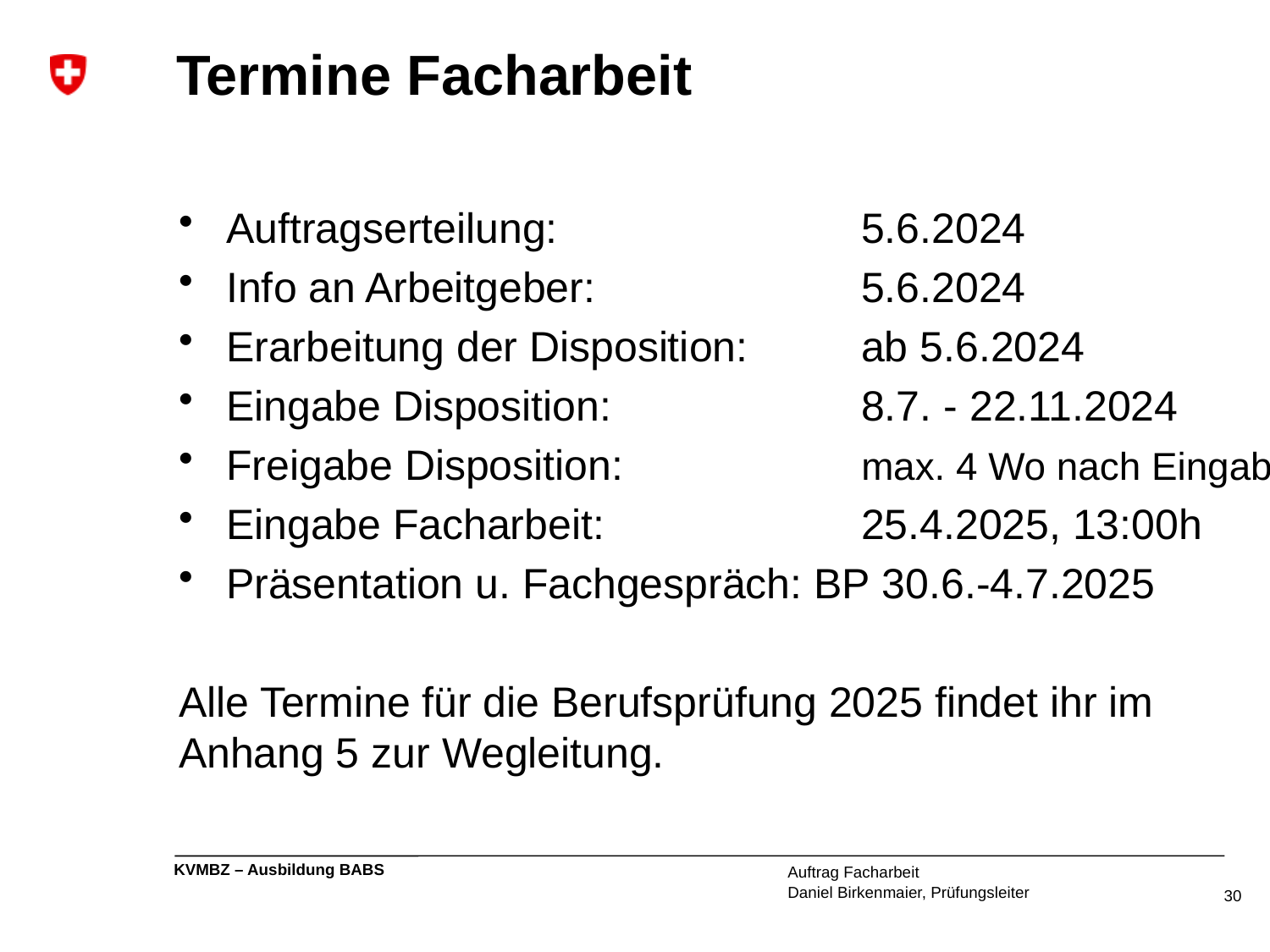

# Termine Facharbeit
Auftragserteilung:		5.6.2024
Info an Arbeitgeber: 		5.6.2024
Erarbeitung der Disposition: 	ab 5.6.2024
Eingabe Disposition:		8.7. - 22.11.2024
Freigabe Disposition:		max. 4 Wo nach Eingabe
Eingabe Facharbeit:		25.4.2025, 13:00h
Präsentation u. Fachgespräch: BP 30.6.-4.7.2025

Alle Termine für die Berufsprüfung 2025 findet ihr im Anhang 5 zur Wegleitung.
Auftrag Facharbeit
Daniel Birkenmaier, Prüfungsleiter